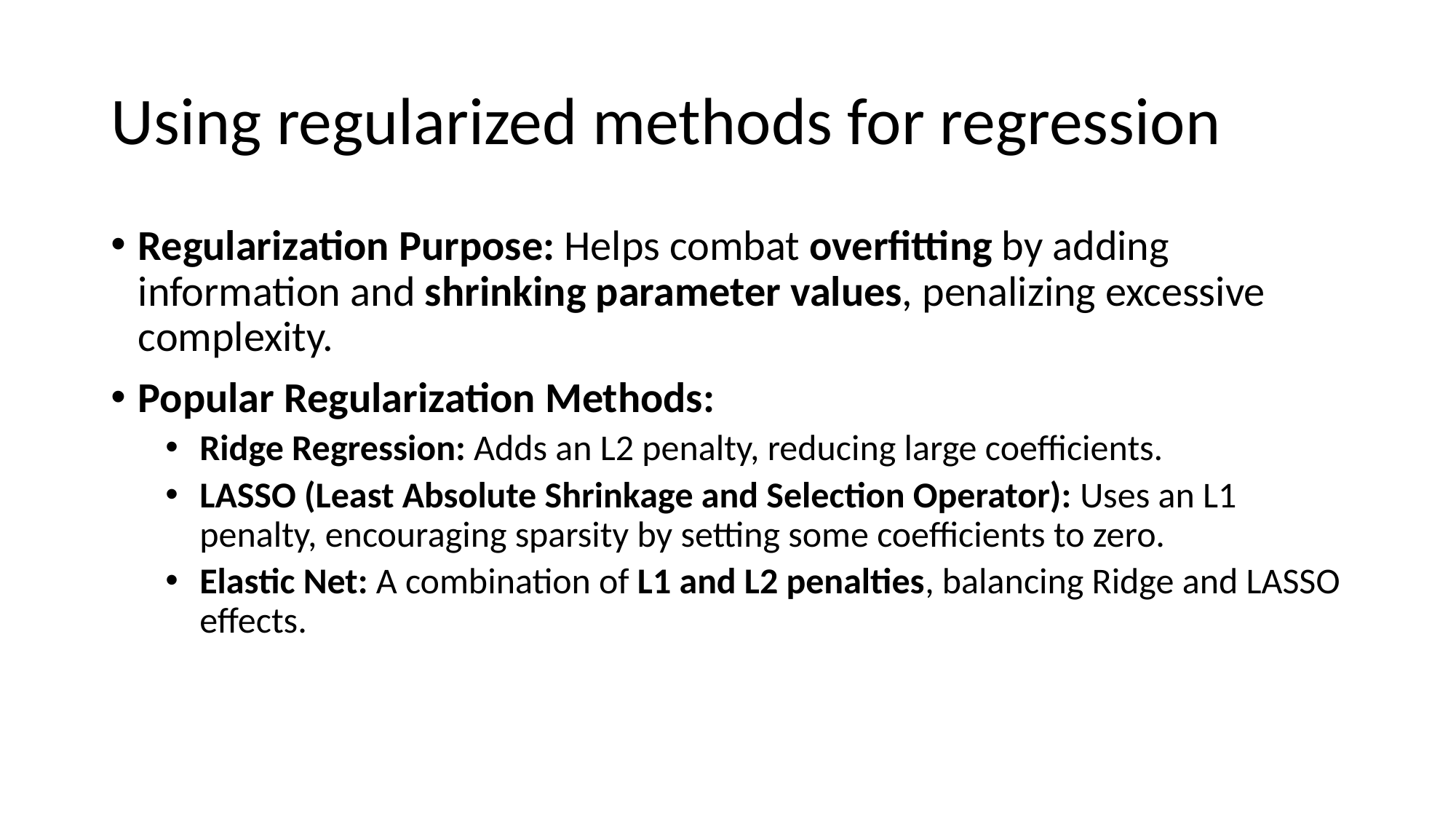

# Using regularized methods for regression
Regularization Purpose: Helps combat overfitting by adding information and shrinking parameter values, penalizing excessive complexity.
Popular Regularization Methods:
Ridge Regression: Adds an L2 penalty, reducing large coefficients.
LASSO (Least Absolute Shrinkage and Selection Operator): Uses an L1 penalty, encouraging sparsity by setting some coefficients to zero.
Elastic Net: A combination of L1 and L2 penalties, balancing Ridge and LASSO effects.